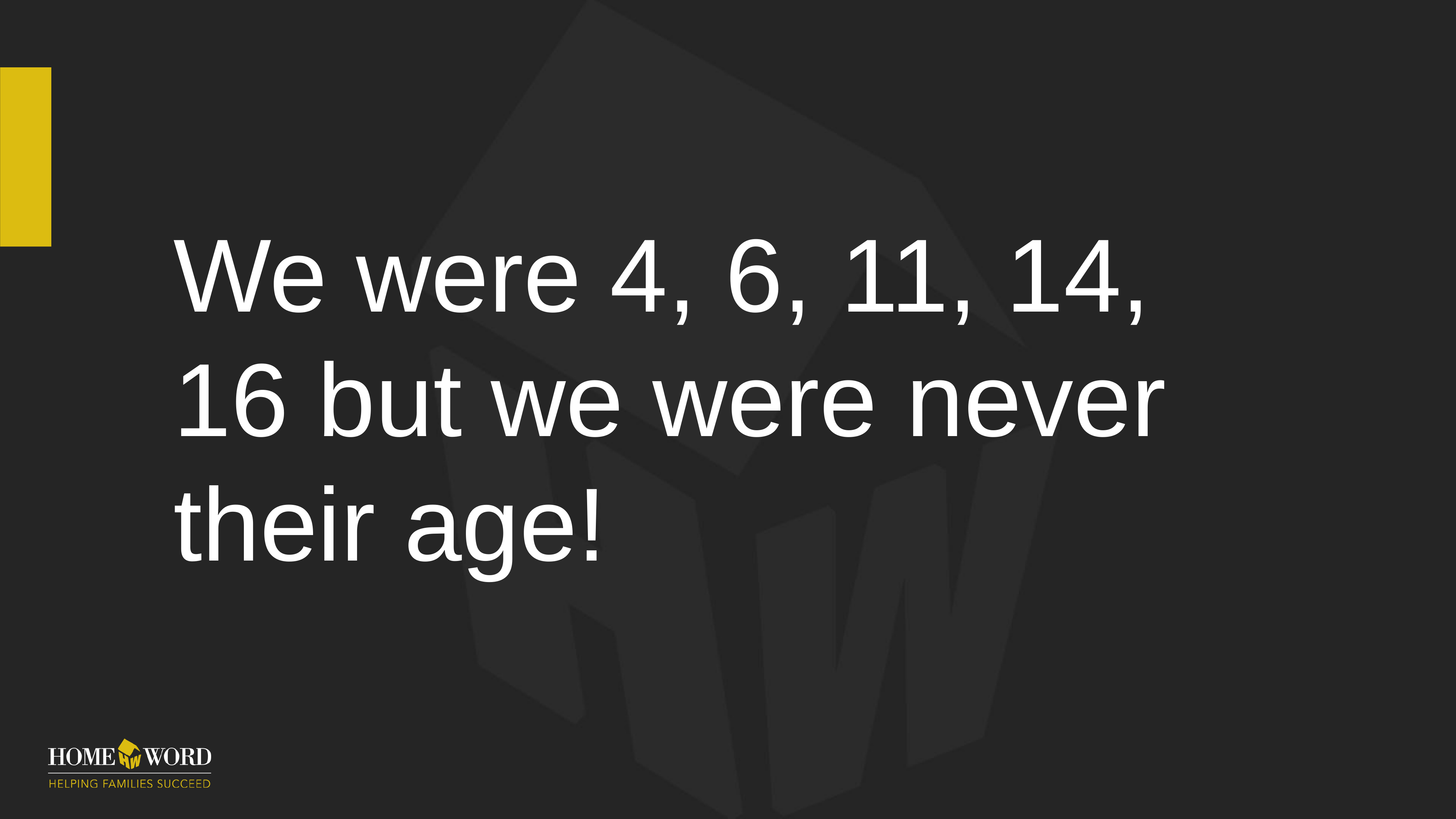

# We were 4, 6, 11, 14, 16 but we were never their age!